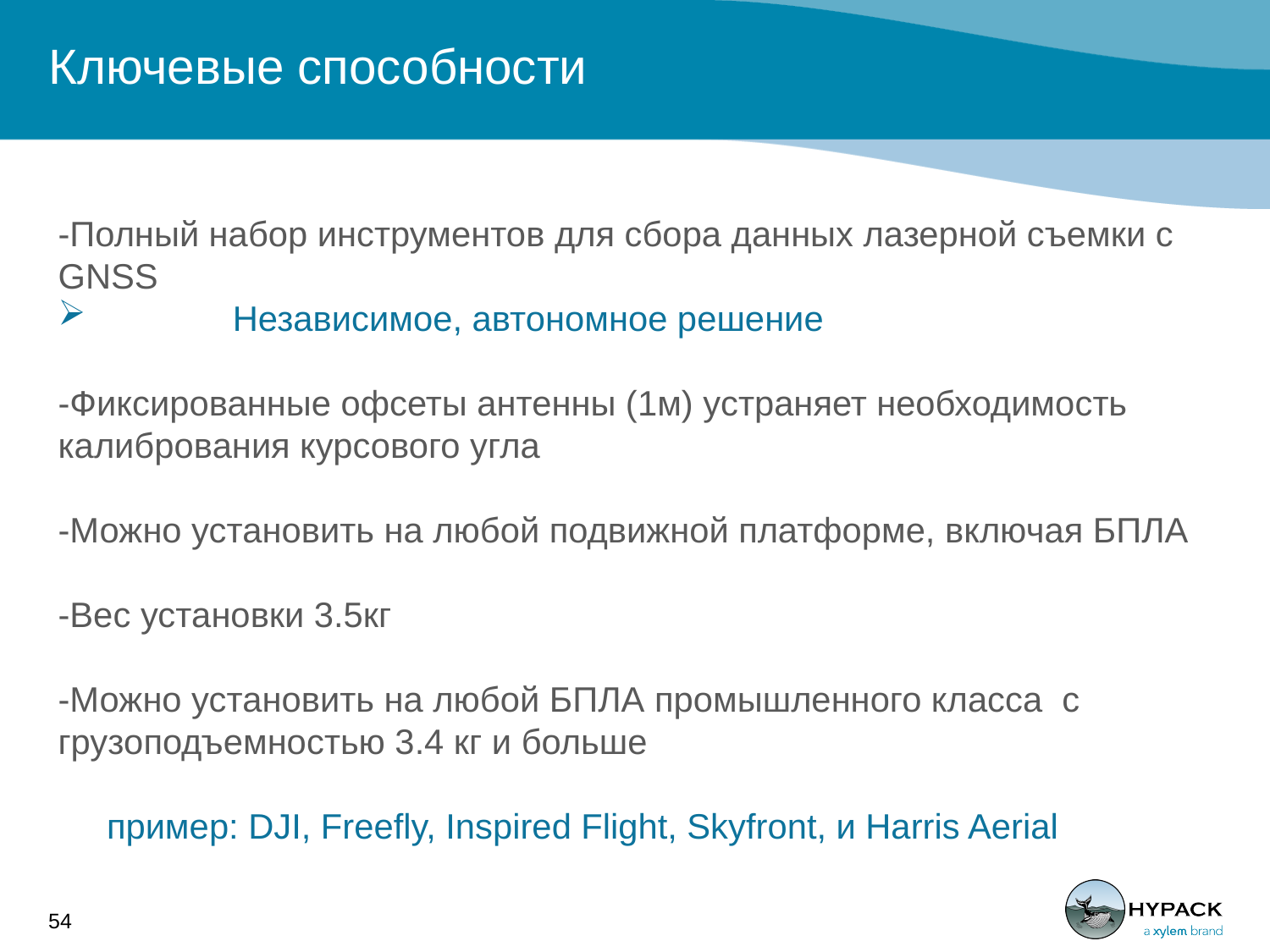

# Ключевые способности

-Полный набор инструментов для сбора данных лазерной съемки с GNSS
	Независимое, автономное решение

-Фиксированные офсеты антенны (1м) устраняет необходимость калибрования курсового угла

-Можно установить на любой подвижной платформе, включая БПЛА

-Вес установки 3.5кг

-Можно установить на любой БПЛА промышленного класса  с грузоподъемностью 3.4 кг и больше

     пример: DJI, Freefly, Inspired Flight, Skyfront, и Harris Aerial
54